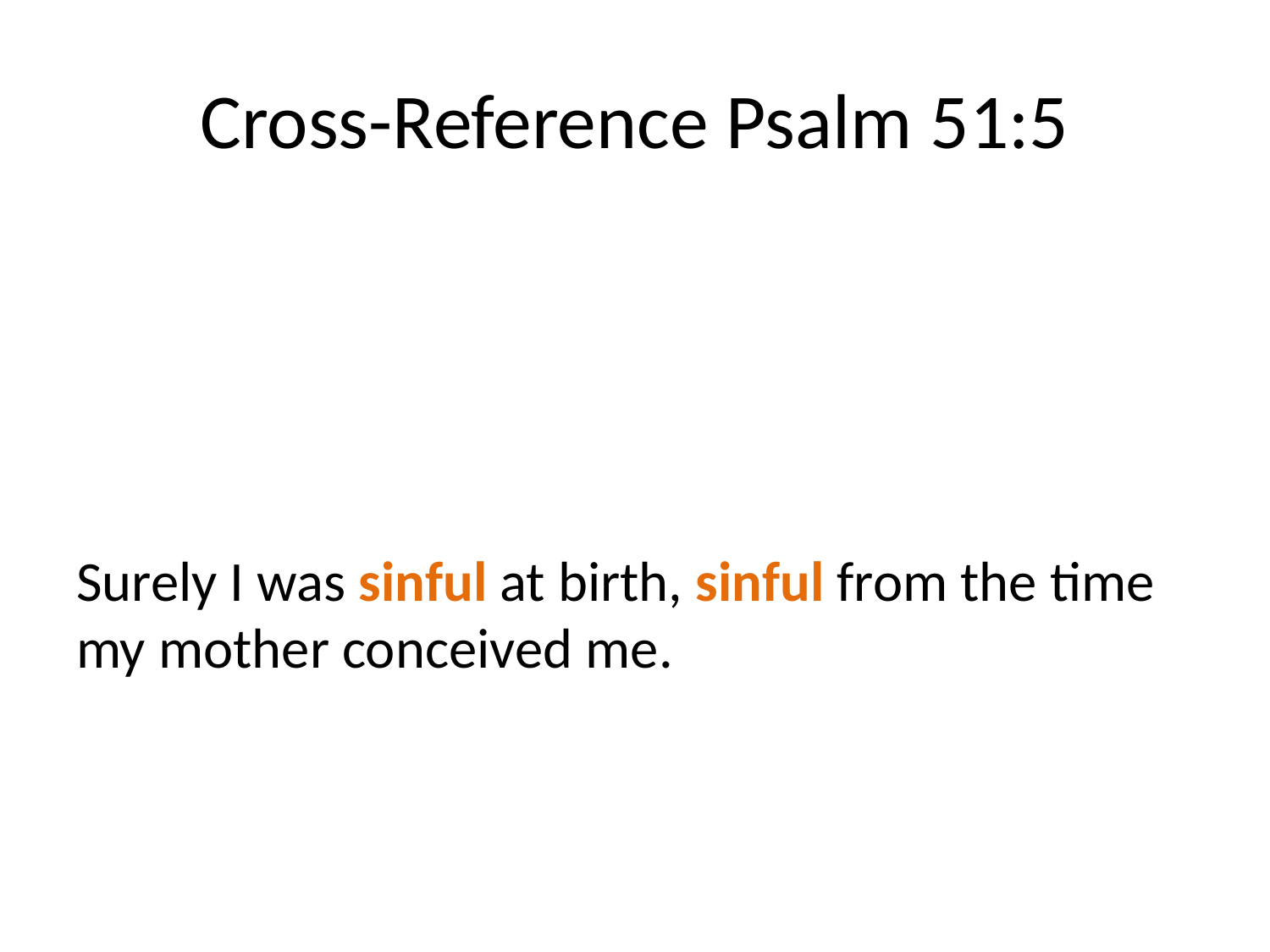

# Cross-Reference Psalm 51:5

Surely I was sinful at birth, sinful from the time my mother conceived me.